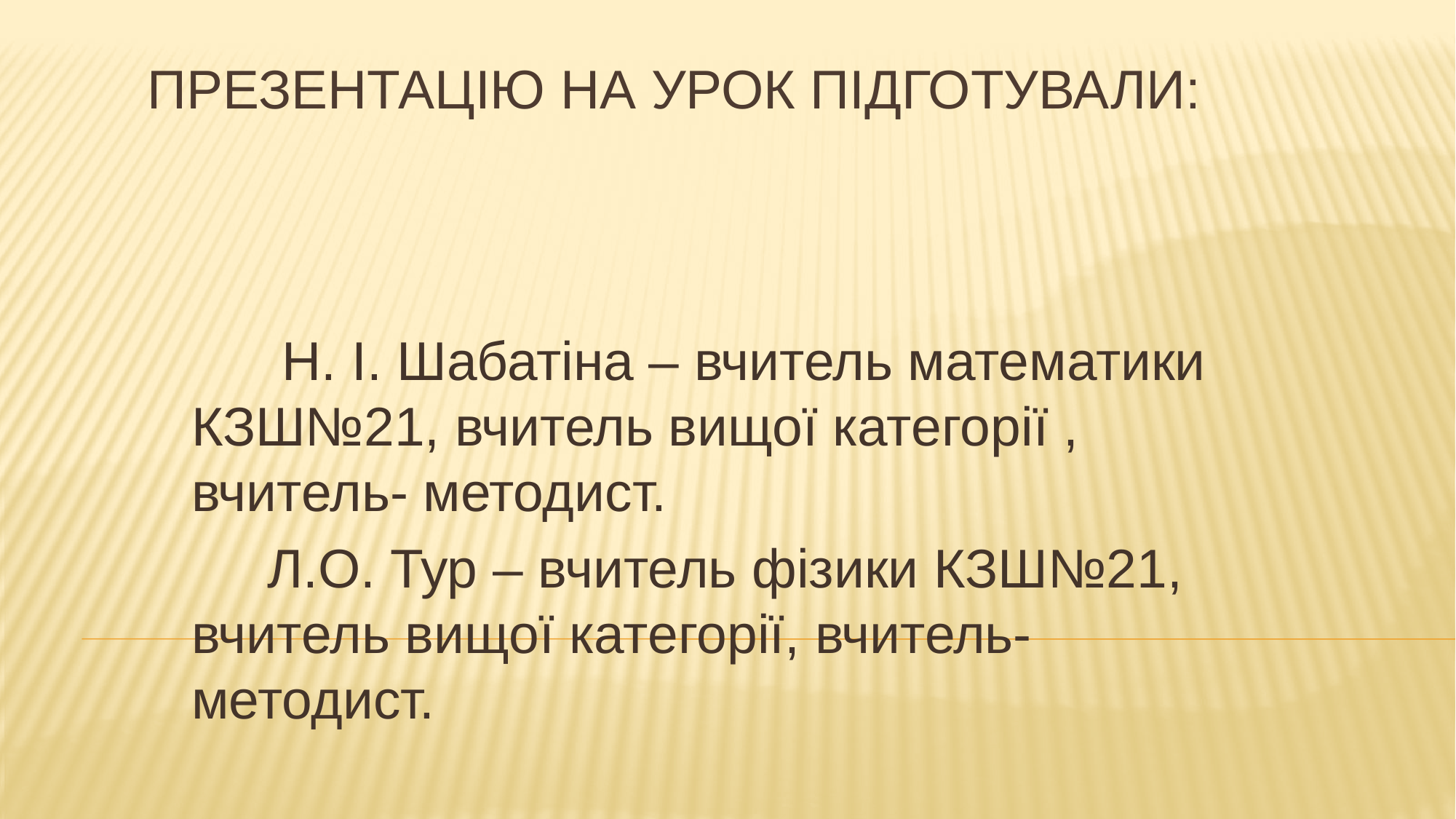

# Презентацію на урок підготували:
      Н. І. Шабатіна – вчитель математики КЗШ№21, вчитель вищої категорії , вчитель- методист.
     Л.О. Тур – вчитель фізики КЗШ№21, вчитель вищої категорії, вчитель- методист.